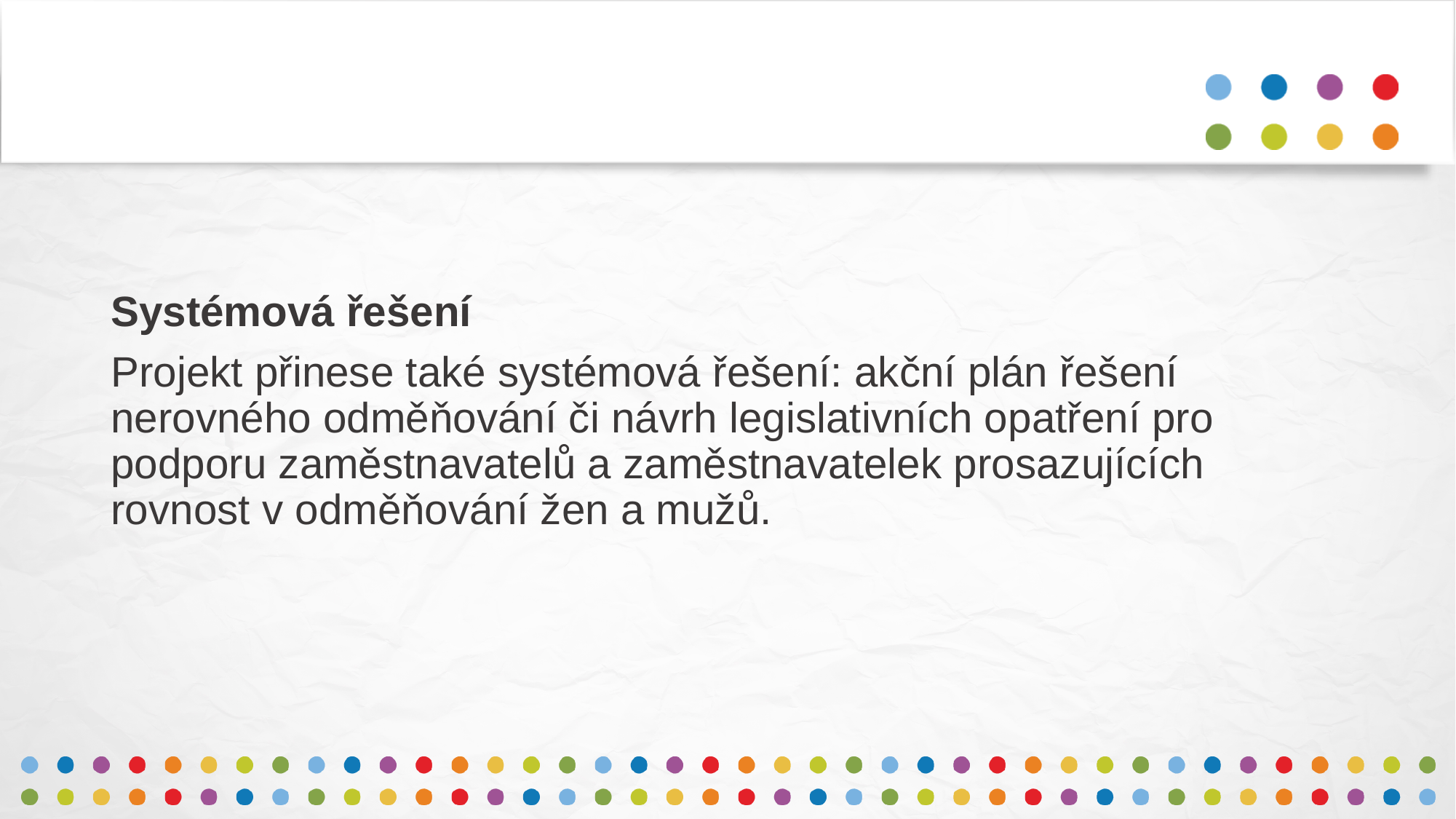

Systémová řešení
Projekt přinese také systémová řešení: akční plán řešení nerovného odměňování či návrh legislativních opatření pro podporu zaměstnavatelů a zaměstnavatelek prosazujících rovnost v odměňování žen a mužů.